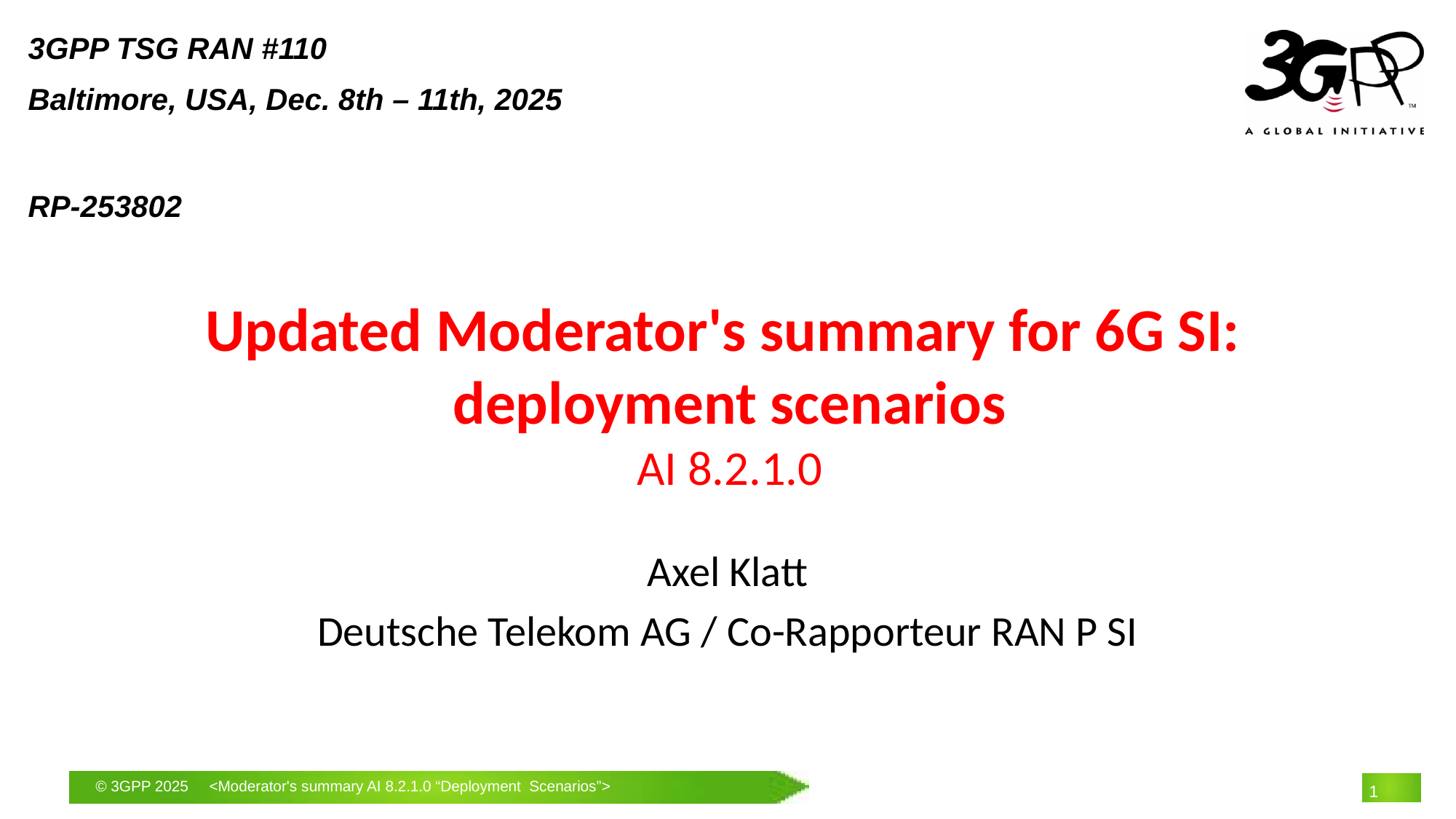

3GPP TSG RAN #110
Baltimore, USA, Dec. 8th – 11th, 2025

RP-253802
# Updated Moderator's summary for 6G SI: deployment scenarios AI 8.2.1.0
Axel Klatt
Deutsche Telekom AG / Co-Rapporteur RAN P SI
1